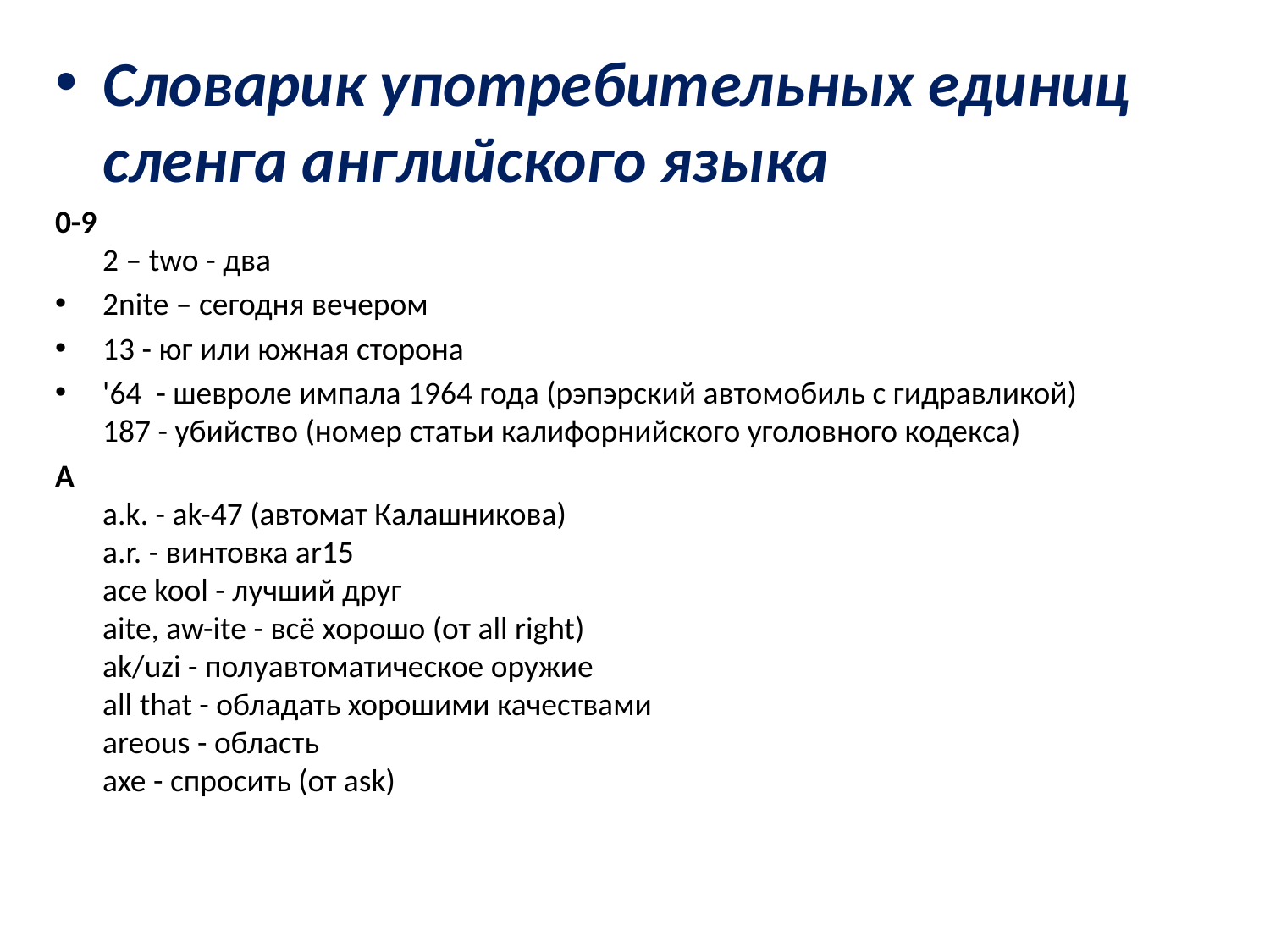

Словарик употребительных единиц сленга английского языка
0-9
2 – two - два
2nite – сегодня вечером
13 - юг или южная сторона
'64  - шевроле импала 1964 года (рэпэрский автомобиль с гидравликой)
187 - убийство (номер статьи калифорнийского уголовного кодекса)
A
a.k. - ak-47 (автомат Калашникова)
a.r. - винтовка ar15
ace kool - лучший друг
aite, aw-ite - всё хорошо (от all right)
ak/uzi - полуавтоматическое оружие
all that - обладать хорошими качествами
areous - область
axe - спросить (от ask)